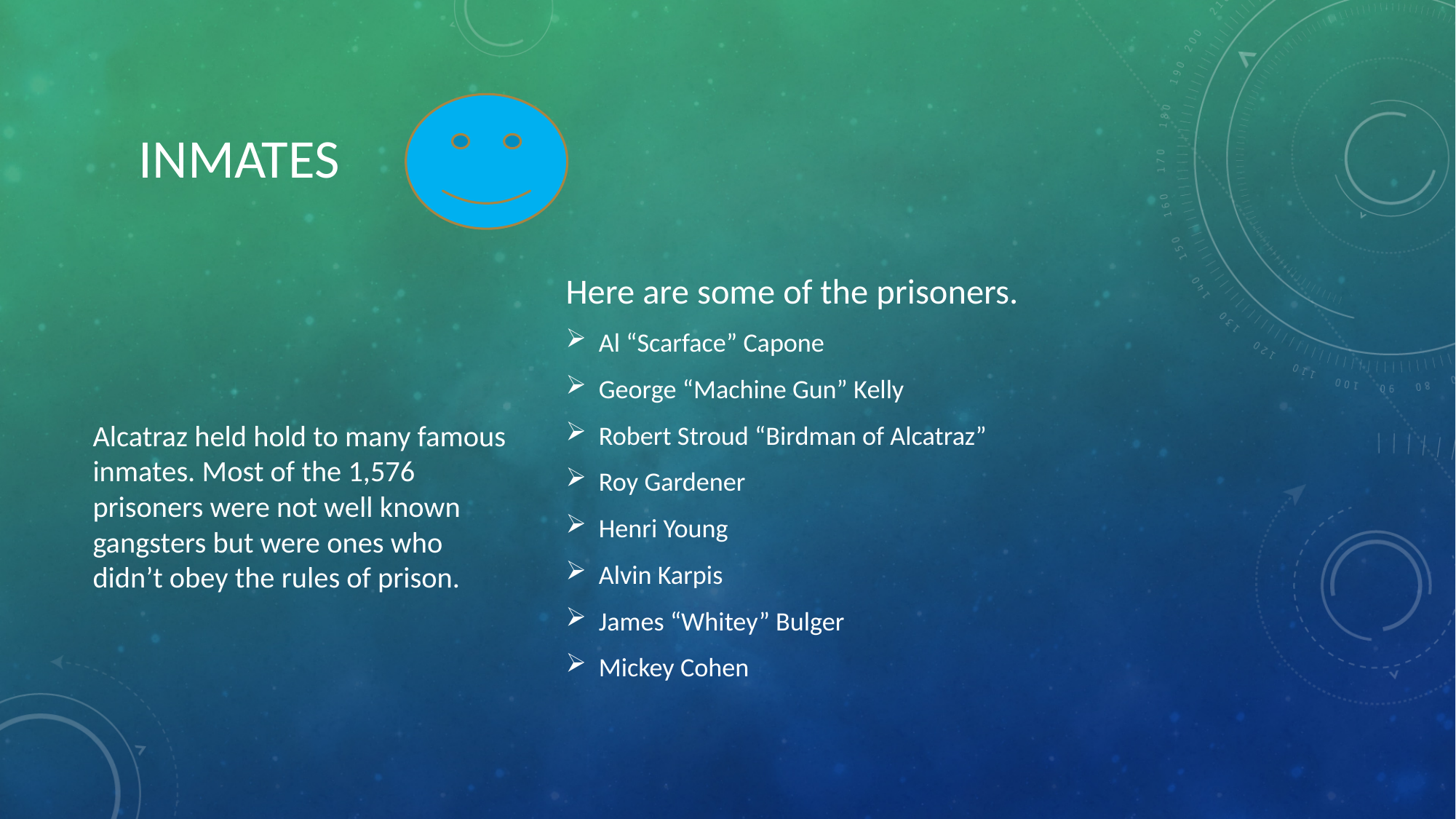

# INMATES

Here are some of the prisoners.
Al “Scarface” Capone
George “Machine Gun” Kelly
Robert Stroud “Birdman of Alcatraz”
Roy Gardener
Henri Young
Alvin Karpis
James “Whitey” Bulger
Mickey Cohen

Alcatraz held hold to many famous inmates. Most of the 1,576 prisoners were not well known gangsters but were ones who didn’t obey the rules of prison.